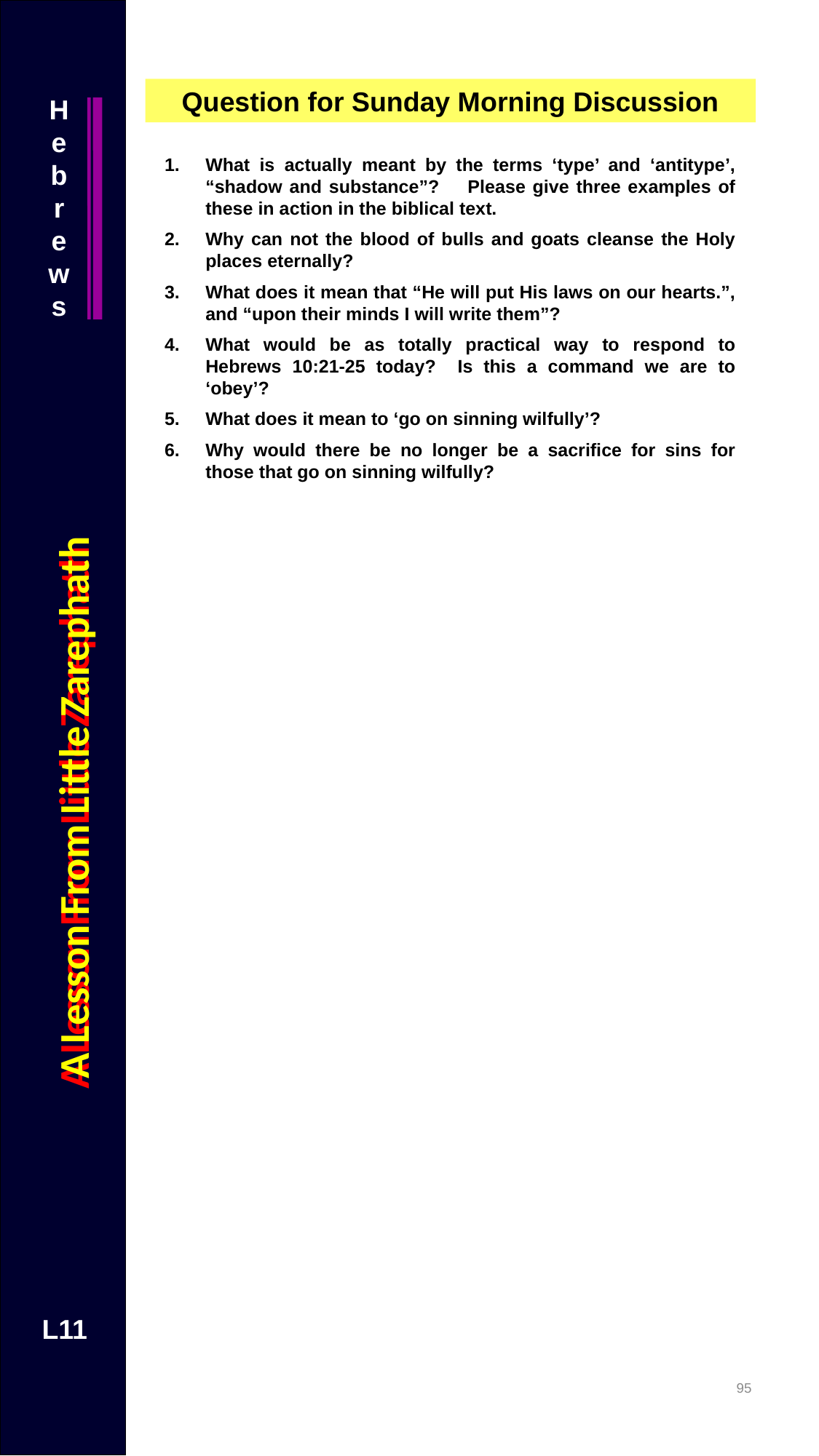

Question for Sunday Morning Discussion

Hebrews

What is actually meant by the terms ‘type’ and ‘antitype’, “shadow and substance”?    Please give three examples of these in action in the biblical text.
Why can not the blood of bulls and goats cleanse the Holy places eternally?
What does it mean that “He will put His laws on our hearts.”, and “upon their minds I will write them”?
What would be as totally practical way to respond to Hebrews 10:21-25 today?  Is this a command we are to ‘obey’?
What does it mean to ‘go on sinning wilfully’?
Why would there be no longer be a sacrifice for sins for those that go on sinning wilfully?

A Lesson From Little Zarephath
A Lesson From Little Zarephath
L11
95